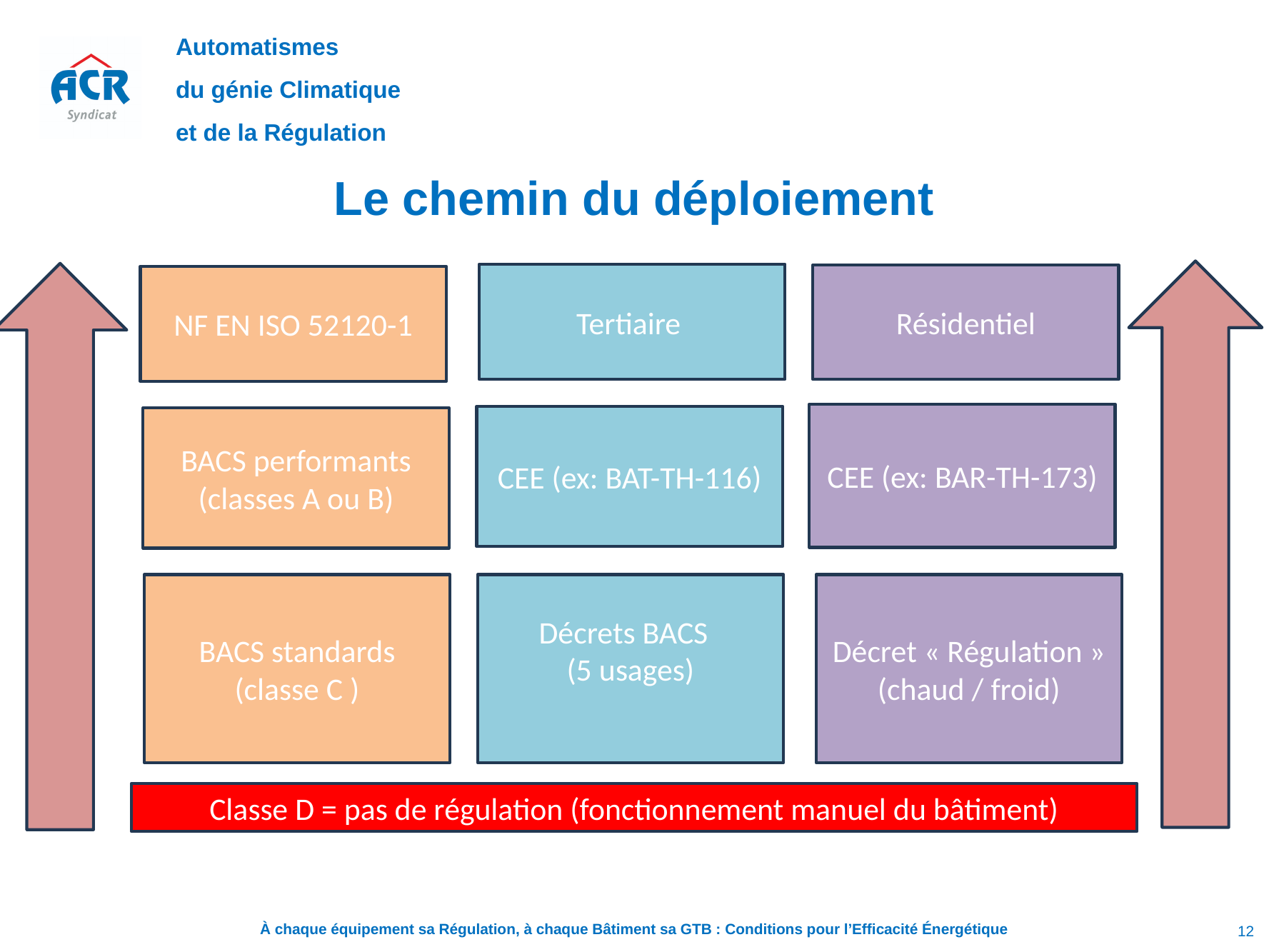

# Le chemin du déploiement

Tertiaire
Résidentiel
NF EN ISO 52120-1
CEE (ex: BAR-TH-173)
CEE (ex: BAT-TH-116)
BACS performants (classes A ou B)
BACS standards
(classe C )
Décrets BACS
(5 usages)

Décret « Régulation »
(chaud / froid)
Classe D = pas de régulation (fonctionnement manuel du bâtiment)